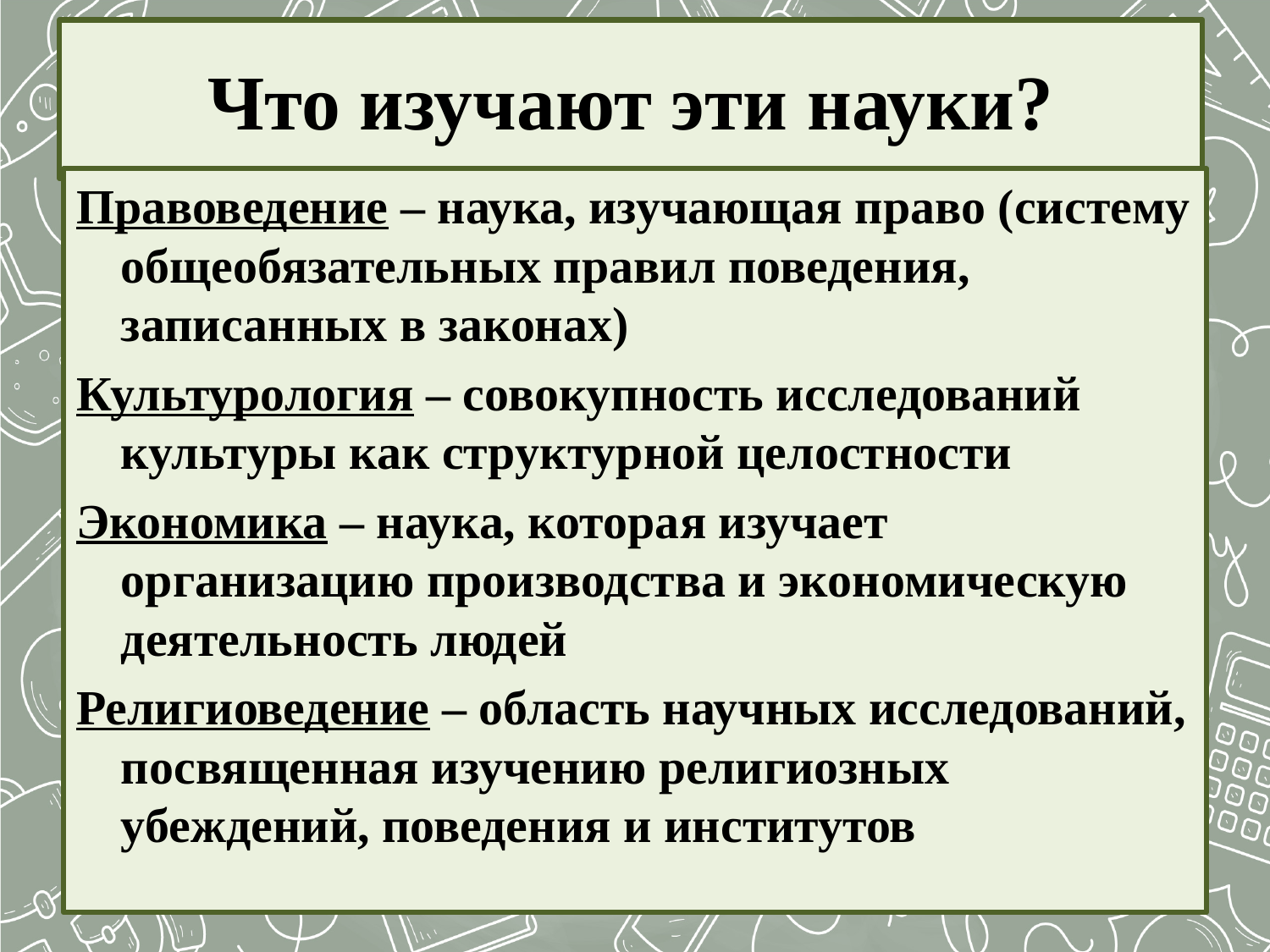

# Что изучают эти науки?
Правоведение – наука, изучающая право (систему общеобязательных правил поведения, записанных в законах)
Культурология – совокупность исследований культуры как структурной целостности
Экономика – наука, которая изучает организацию производства и экономическую деятельность людей
Религиоведение – область научных исследований, посвященная изучению религиозных убеждений, поведения и институтов